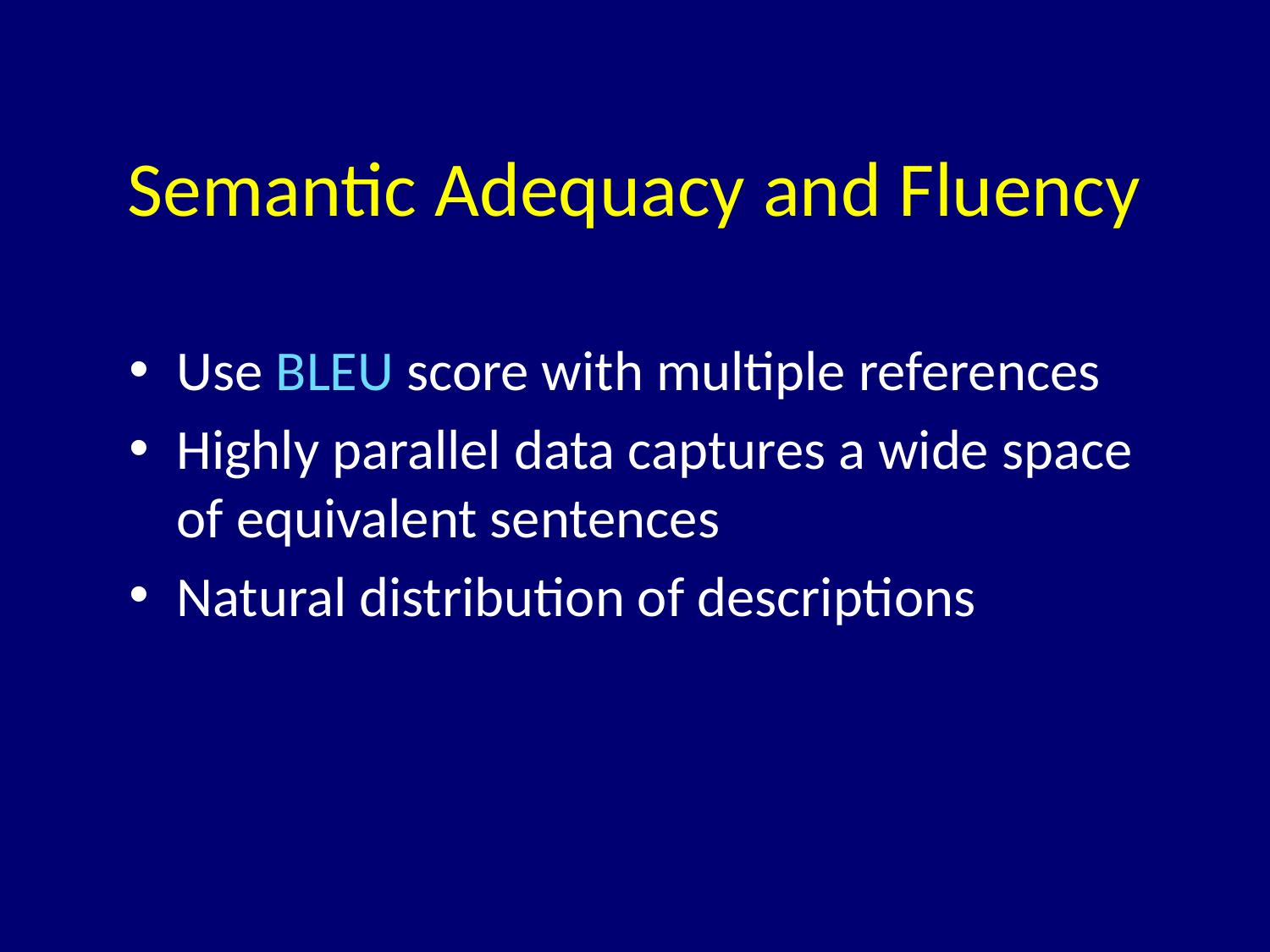

# Semantic Adequacy and Fluency
Use BLEU score with multiple references
Highly parallel data captures a wide space of equivalent sentences
Natural distribution of descriptions